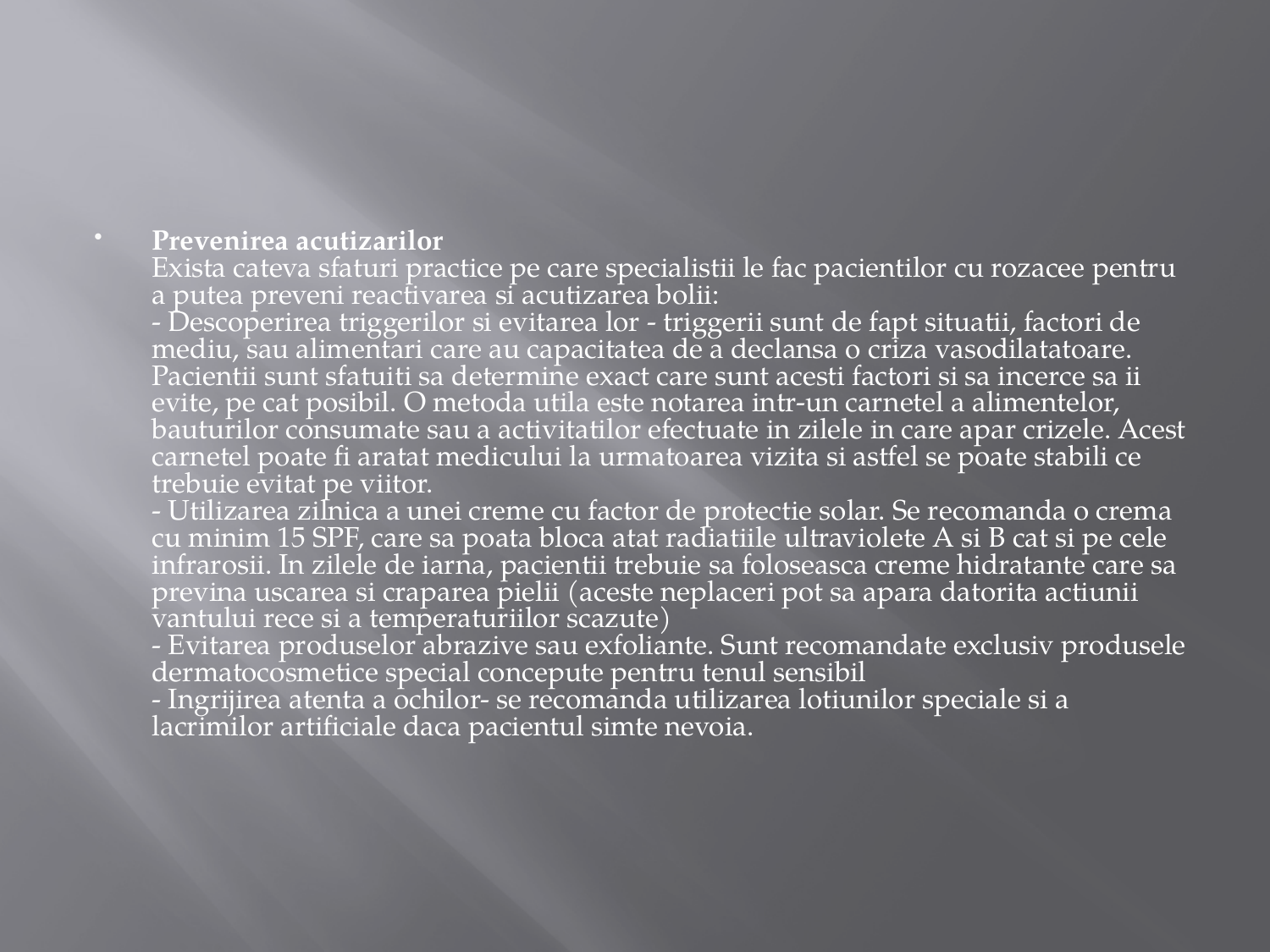

#
Prevenirea acutizarilor
Exista cateva sfaturi practice pe care specialistii le fac pacientilor cu rozacee pentru a putea preveni reactivarea si acutizarea bolii:
- Descoperirea triggerilor si evitarea lor - triggerii sunt de fapt situatii, factori de mediu, sau alimentari care au capacitatea de a declansa o criza vasodilatatoare. Pacientii sunt sfatuiti sa determine exact care sunt acesti factori si sa incerce sa ii evite, pe cat posibil. O metoda utila este notarea intr-un carnetel a alimentelor, bauturilor consumate sau a activitatilor efectuate in zilele in care apar crizele. Acest carnetel poate fi aratat medicului la urmatoarea vizita si astfel se poate stabili ce trebuie evitat pe viitor.
- Utilizarea zilnica a unei creme cu factor de protectie solar. Se recomanda o crema cu minim 15 SPF, care sa poata bloca atat radiatiile ultraviolete A si B cat si pe cele infrarosii. In zilele de iarna, pacientii trebuie sa foloseasca creme hidratante care sa previna uscarea si craparea pielii (aceste neplaceri pot sa apara datorita actiunii vantului rece si a temperaturiilor scazute)
- Evitarea produselor abrazive sau exfoliante. Sunt recomandate exclusiv produsele dermatocosmetice special concepute pentru tenul sensibil
- Ingrijirea atenta a ochilor- se recomanda utilizarea lotiunilor speciale si a lacrimilor artificiale daca pacientul simte nevoia.